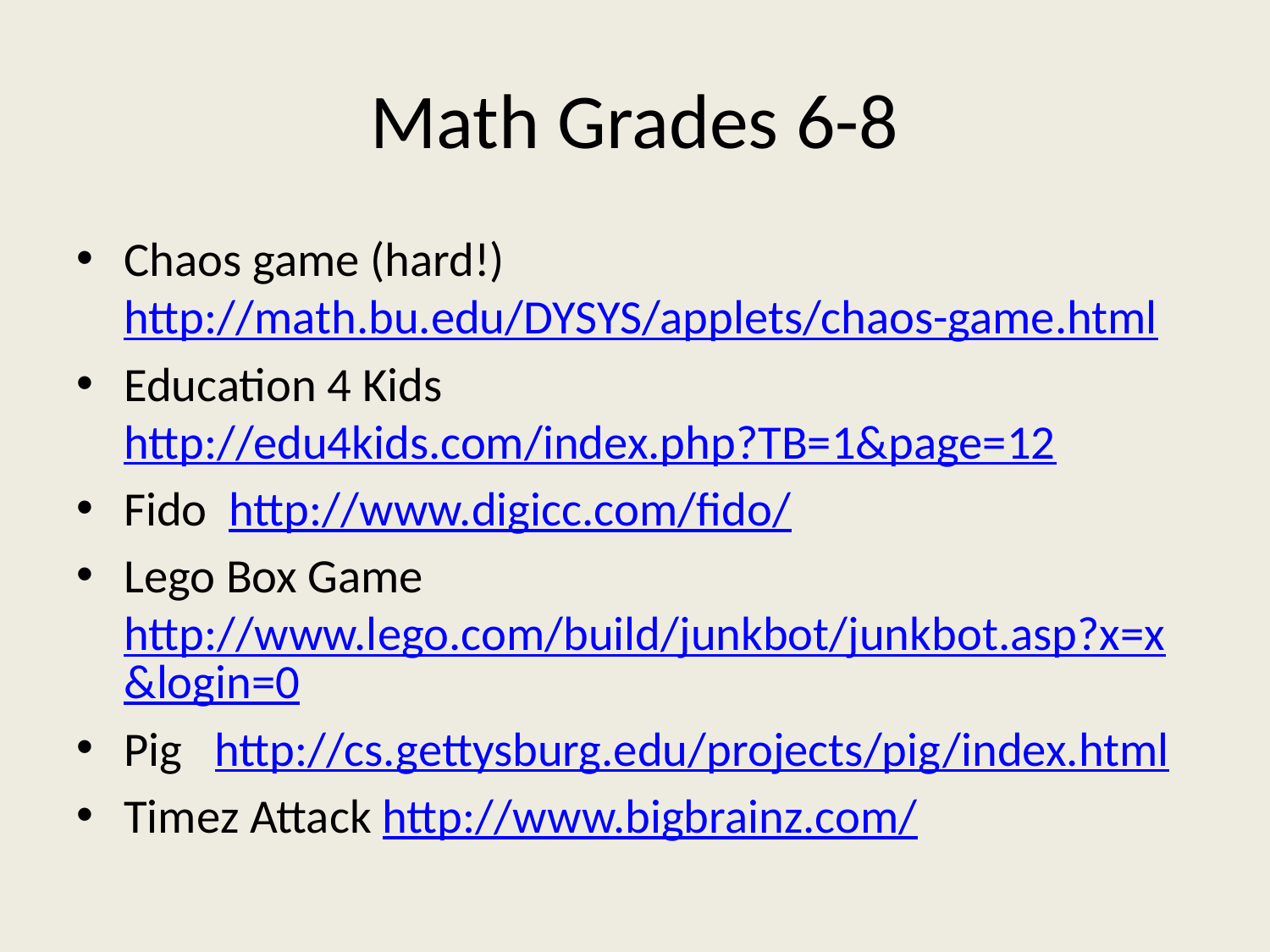

# Math Grades 6-8
Chaos game (hard!)  http://math.bu.edu/DYSYS/applets/chaos-game.html
Education 4 Kids  http://edu4kids.com/index.php?TB=1&page=12
Fido  http://www.digicc.com/fido/
Lego Box Game  http://www.lego.com/build/junkbot/junkbot.asp?x=x&login=0
Pig   http://cs.gettysburg.edu/projects/pig/index.html
Timez Attack http://www.bigbrainz.com/